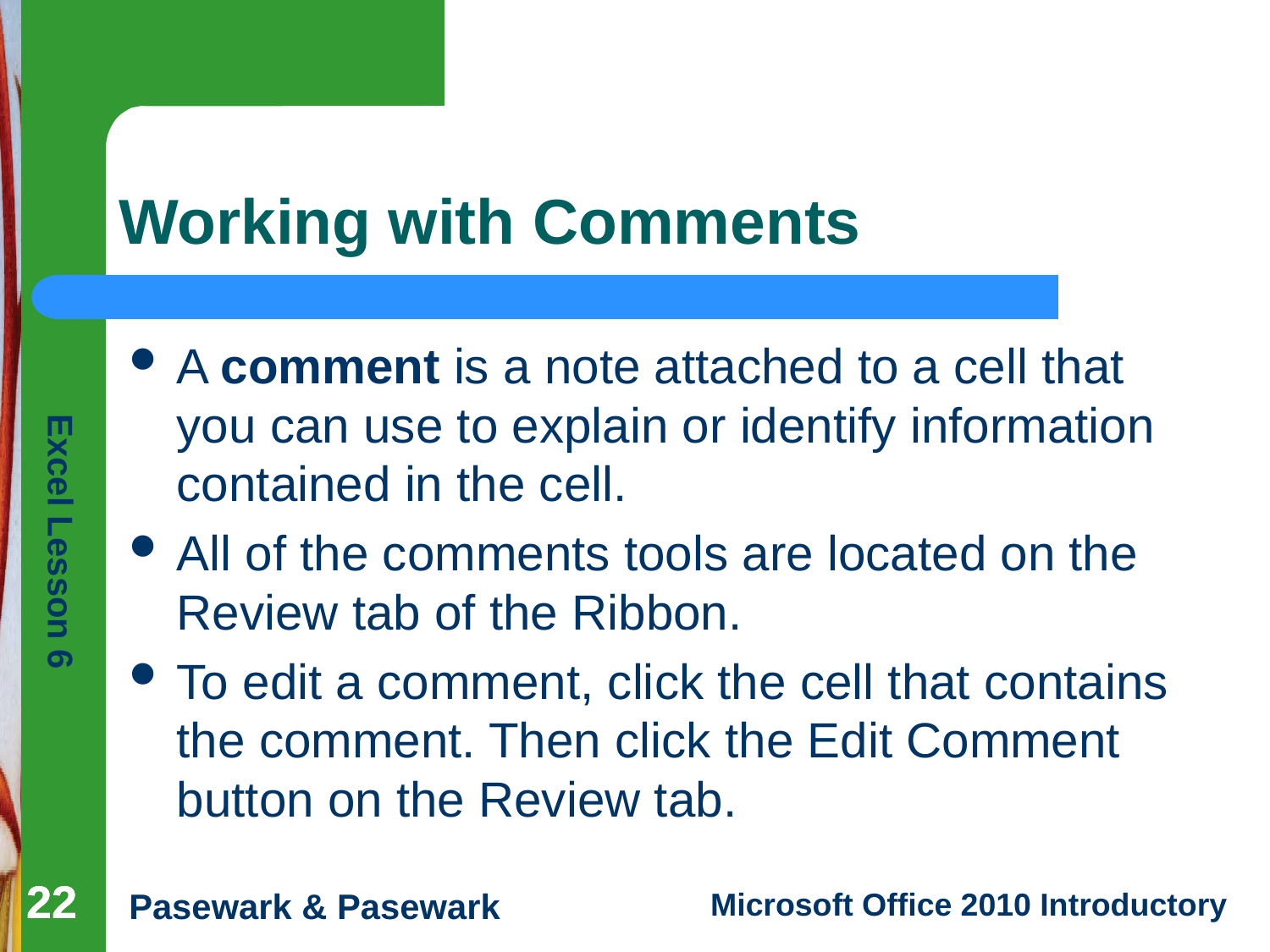

# Working with Comments
A comment is a note attached to a cell that you can use to explain or identify information contained in the cell.
All of the comments tools are located on the Review tab of the Ribbon.
To edit a comment, click the cell that contains the comment. Then click the Edit Comment button on the Review tab.
22
22
22